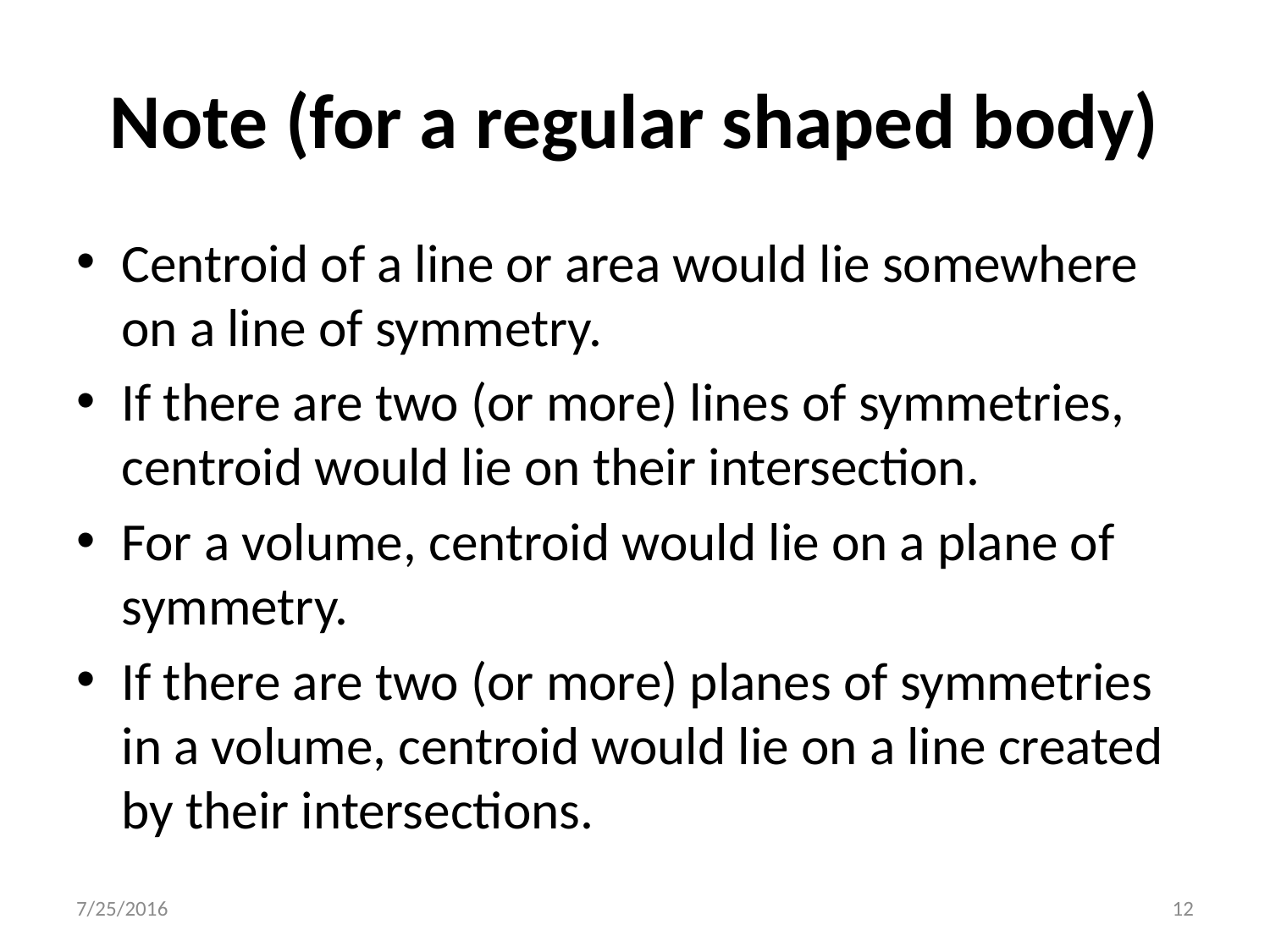

# Note (for a regular shaped body)
Centroid of a line or area would lie somewhere on a line of symmetry.
If there are two (or more) lines of symmetries, centroid would lie on their intersection.
For a volume, centroid would lie on a plane of symmetry.
If there are two (or more) planes of symmetries in a volume, centroid would lie on a line created by their intersections.
7/25/2016
12